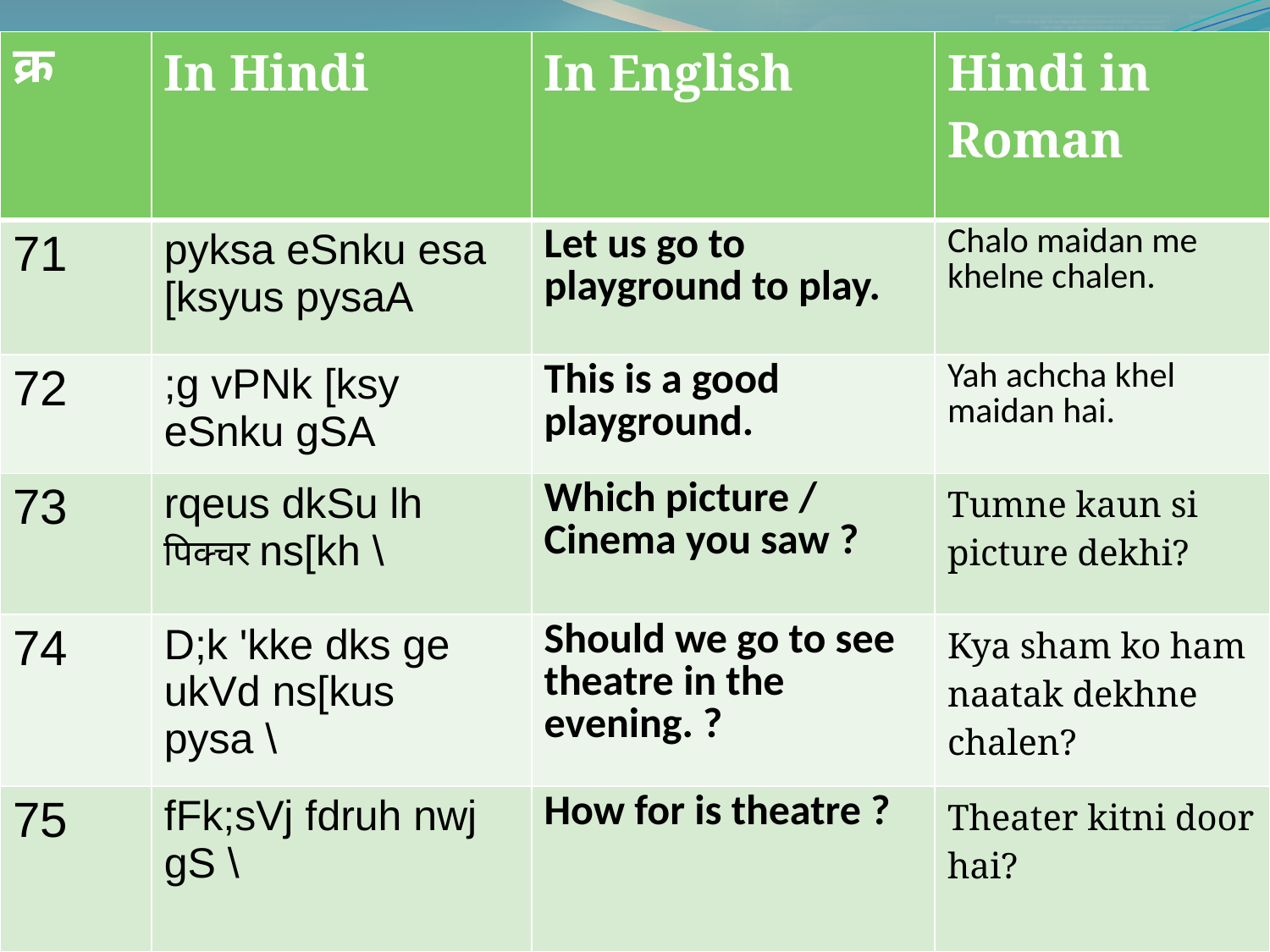

| क्र | In Hindi | In English | Hindi in Roman |
| --- | --- | --- | --- |
| 71 | pyksa eSnku esa [ksyus pysaA | Let us go to playground to play. | Chalo maidan me khelne chalen. |
| 72 | ;g vPNk [ksy eSnku gSA | This is a good playground. | Yah achcha khel maidan hai. |
| 73 | rqeus dkSu lh पिक्चर ns[kh \ | Which picture / Cinema you saw ? | Tumne kaun si picture dekhi? |
| 74 | D;k 'kke dks ge ukVd ns[kus pysa \ | Should we go to see theatre in the evening. ? | Kya sham ko ham naatak dekhne chalen? |
| 75 | fFk;sVj fdruh nwj gS \ | How for is theatre ? | Theater kitni door hai? |
#